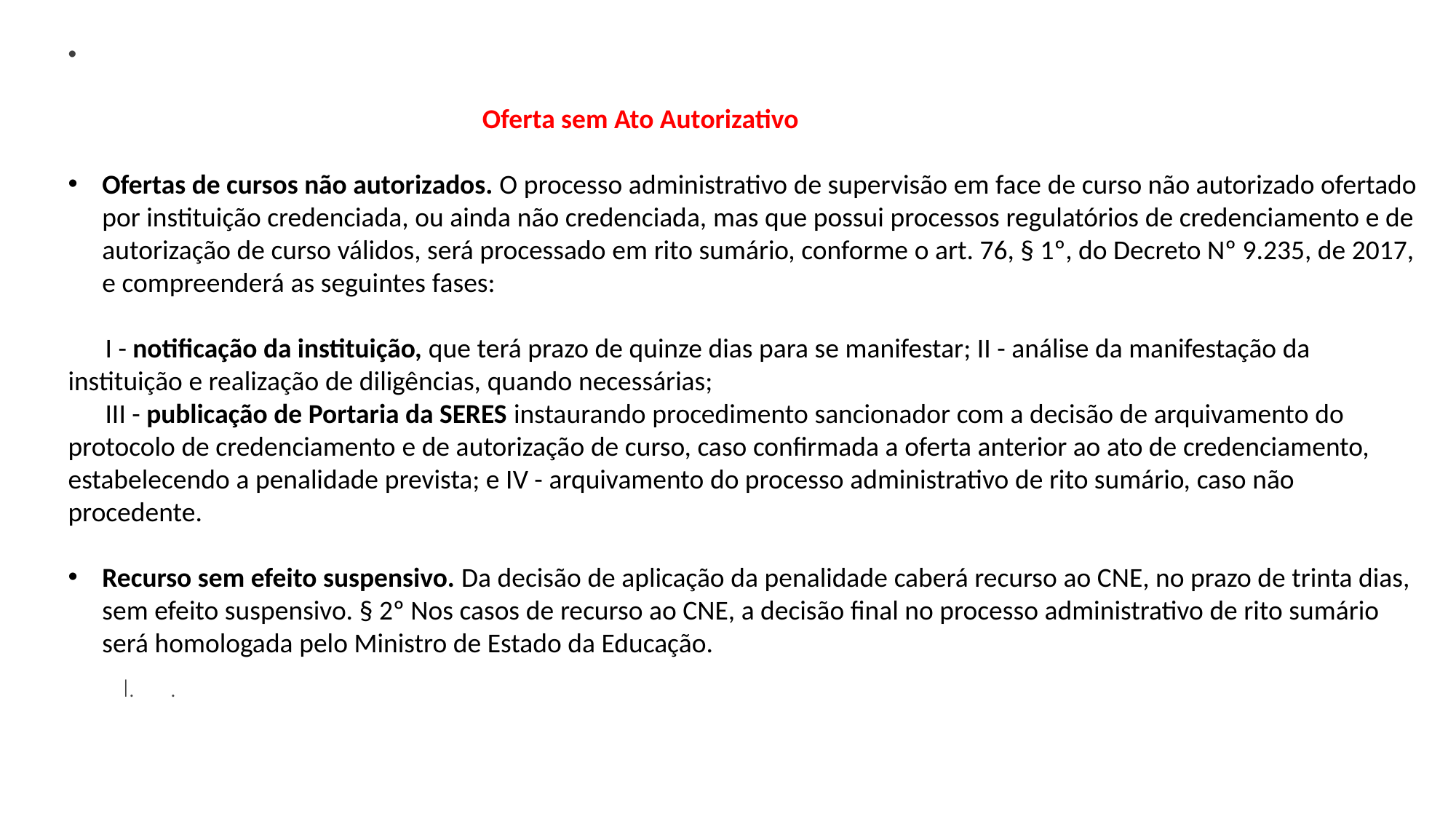

Oferta sem Ato Autorizativo

Ofertas de cursos não autorizados. O processo administrativo de supervisão em face de curso não autorizado ofertado por instituição credenciada, ou ainda não credenciada, mas que possui processos regulatórios de credenciamento e de autorização de curso válidos, será processado em rito sumário, conforme o art. 76, § 1º, do Decreto Nº 9.235, de 2017, e compreenderá as seguintes fases:

      I - notificação da instituição, que terá prazo de quinze dias para se manifestar; II - análise da manifestação da instituição e realização de diligências, quando necessárias;
      III - publicação de Portaria da SERES instaurando procedimento sancionador com a decisão de arquivamento do protocolo de credenciamento e de autorização de curso, caso confirmada a oferta anterior ao ato de credenciamento, estabelecendo a penalidade prevista; e IV - arquivamento do processo administrativo de rito sumário, caso não procedente.

Recurso sem efeito suspensivo. Da decisão de aplicação da penalidade caberá recurso ao CNE, no prazo de trinta dias, sem efeito suspensivo. § 2º Nos casos de recurso ao CNE, a decisão final no processo administrativo de rito sumário será homologada pelo Ministro de Estado da Educação.
.